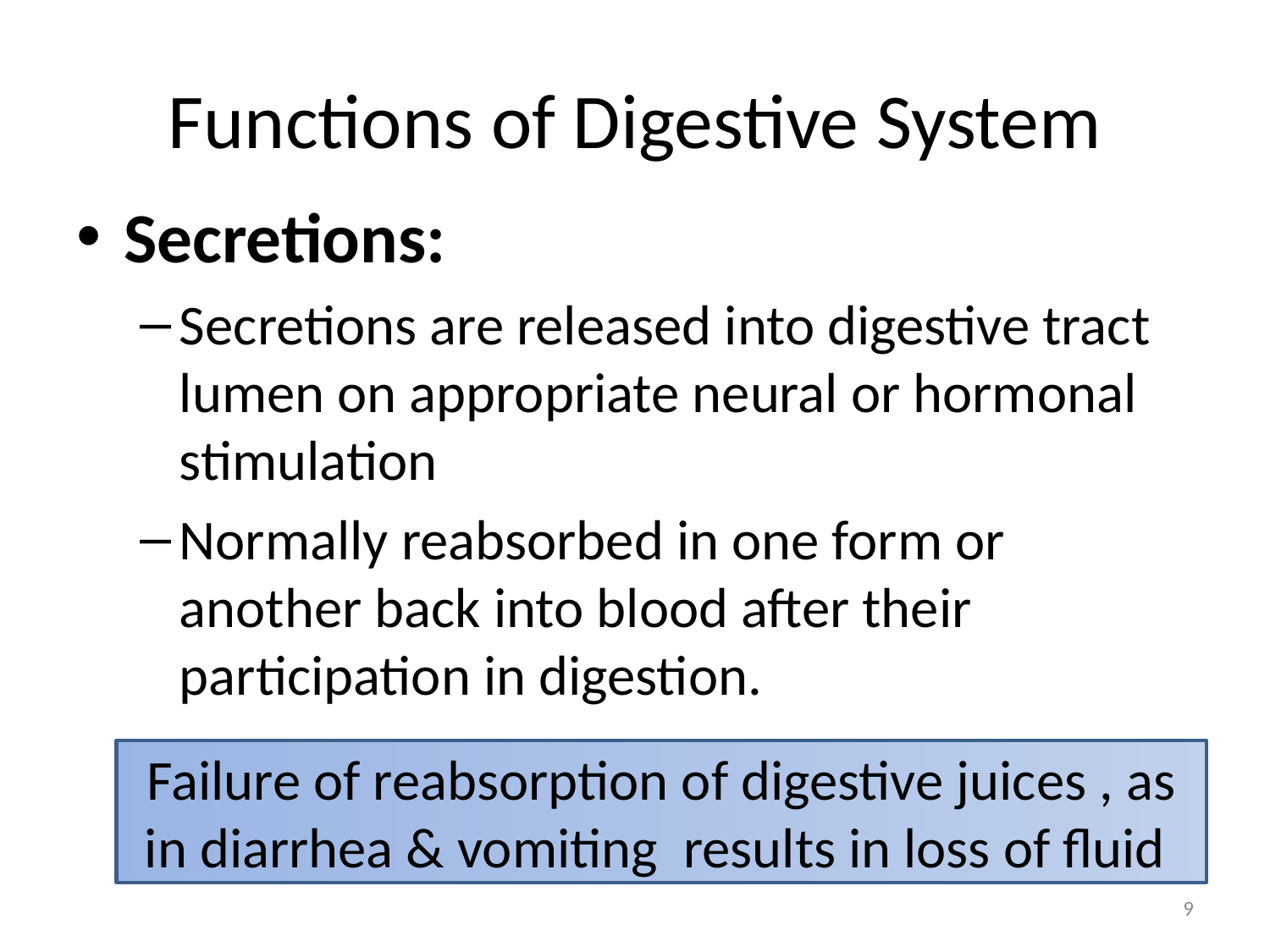

# Functions of Digestive System
Secretions:
Secretions are released into digestive tract lumen on appropriate neural or hormonal stimulation
Normally reabsorbed in one form or another back into blood after their participation in digestion.

Failure of reabsorption of digestive juices , as in diarrhea & vomiting  results in loss of fluid
9